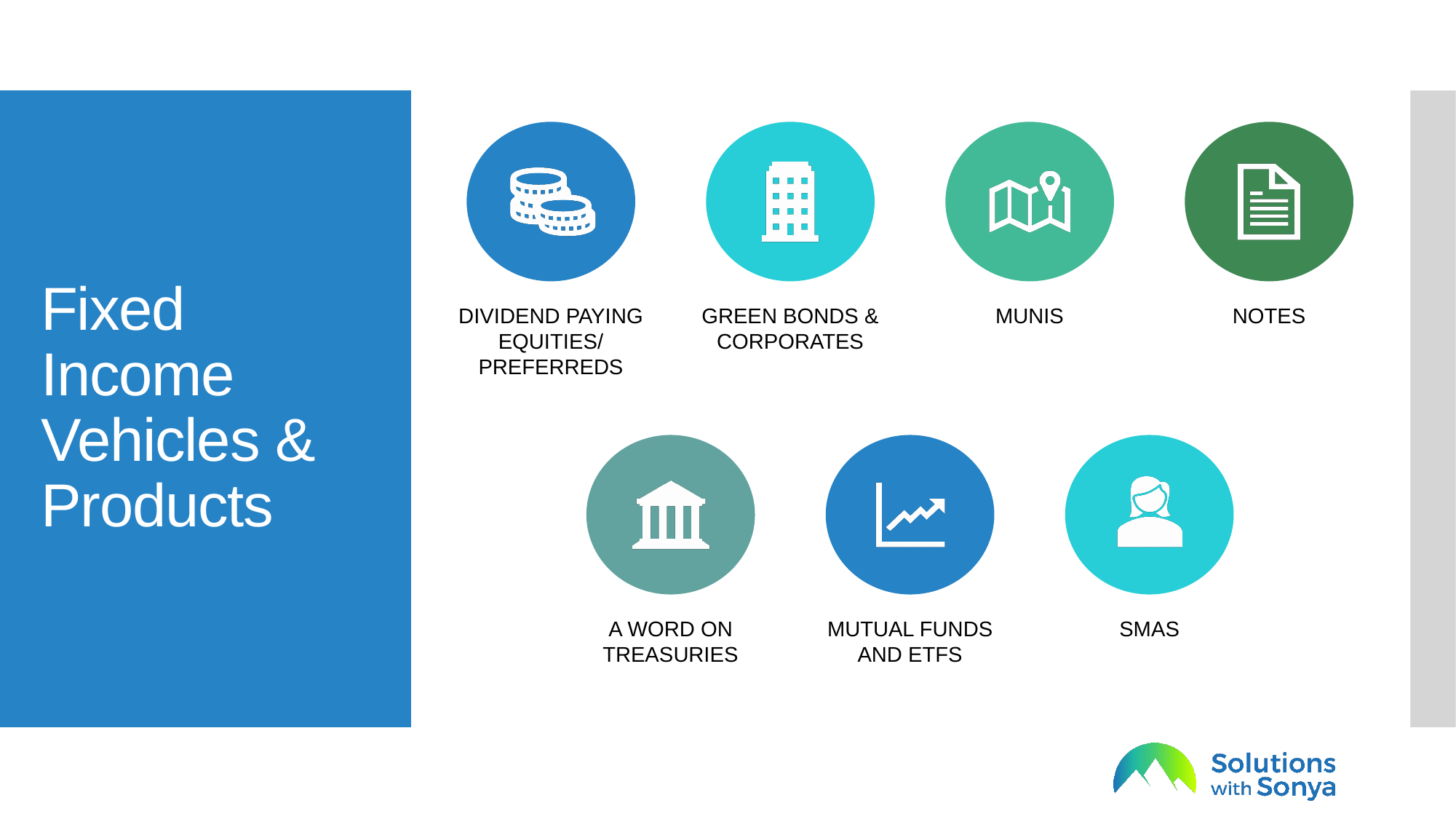

Dividend paying equities/ Preferreds
Green Bonds & Corporates
Munis
Notes
A word on treasuries
Mutual Funds and ETFs
SMAs
# Fixed Income Vehicles & Products